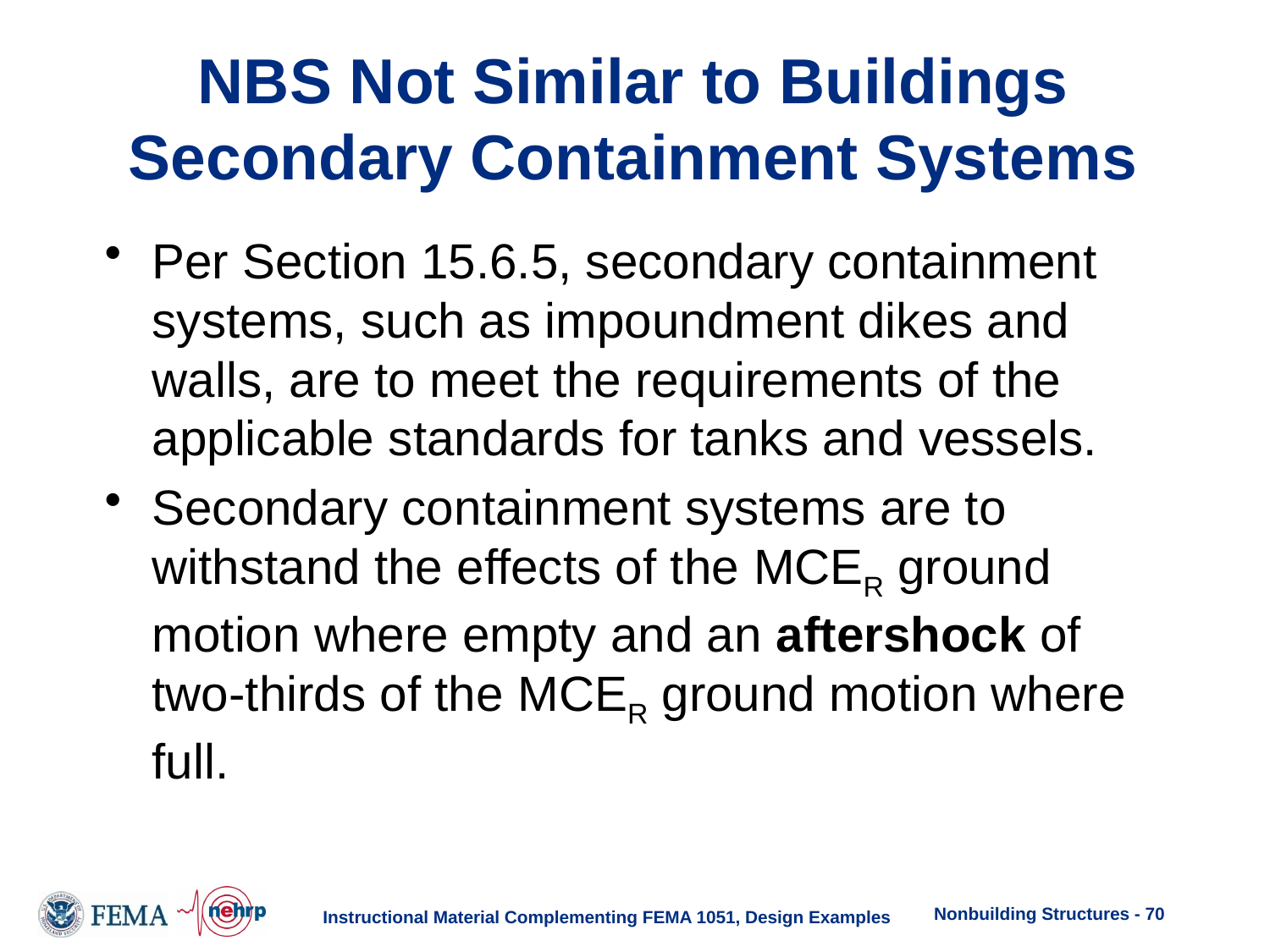

# NBS Not Similar to Buildings Secondary Containment Systems
Per Section 15.6.5, secondary containment systems, such as impoundment dikes and walls, are to meet the requirements of the applicable standards for tanks and vessels.
Secondary containment systems are to withstand the effects of the MCER ground motion where empty and an aftershock of two-thirds of the MCER ground motion where full.
Nonbuilding Structures - 70
Instructional Material Complementing FEMA 1051, Design Examples